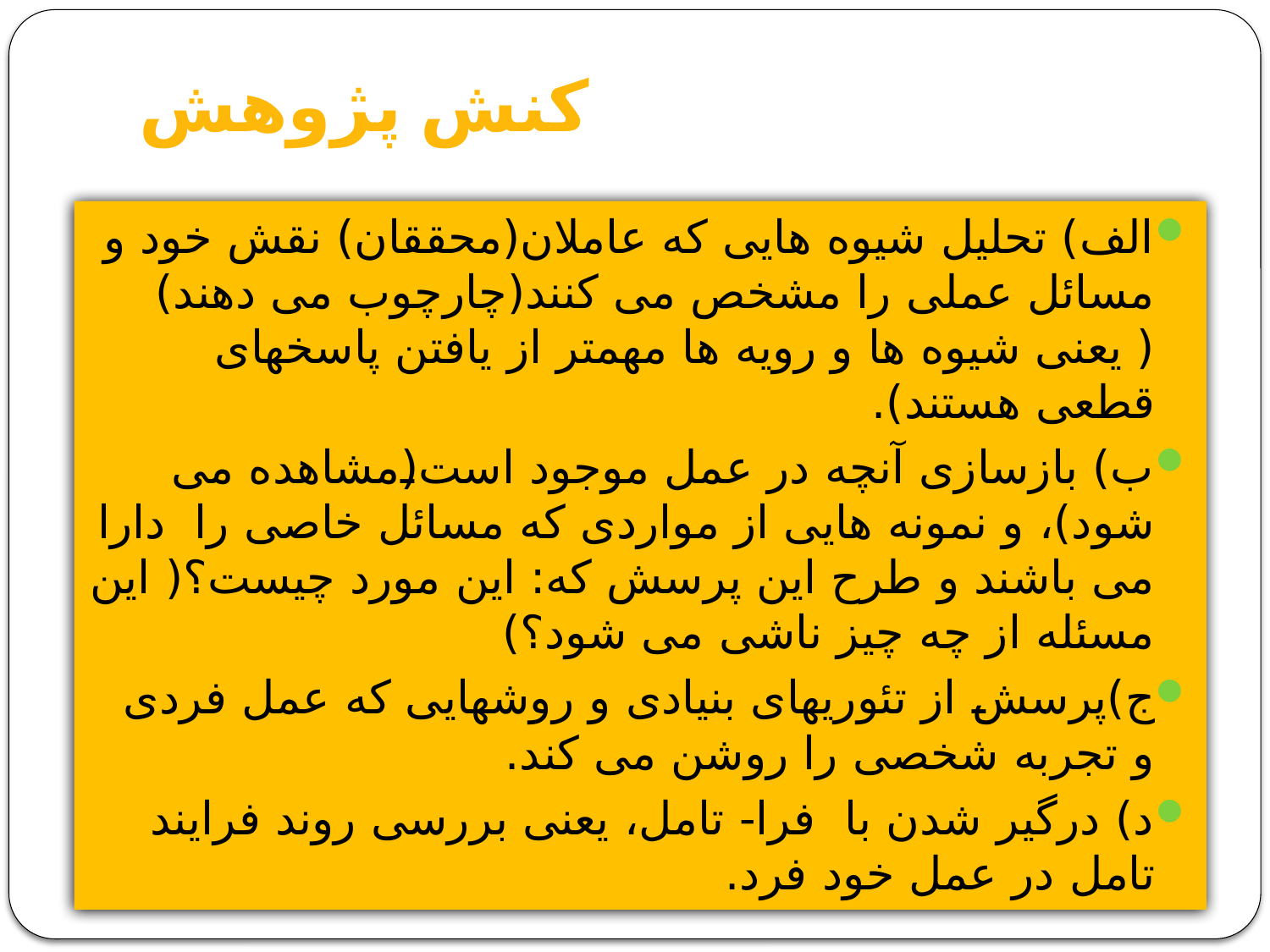

# کنش پژوهش
الف) تحلیل شیوه هایی که عاملان(محققان) نقش خود و مسائل عملی را مشخص می کنند(چارچوب می دهند)( یعنی شیوه ها و رویه ها مهمتر از یافتن پاسخهای قطعی هستند).
ب) بازسازی آنچه در عمل موجود است(مشاهده می شود)، و نمونه هایی از مواردی که مسائل خاصی را  دارا می باشند و طرح این پرسش که: این مورد چیست؟( این مسئله از چه چیز ناشی می شود؟)
ج)پرسش از تئوریهای بنیادی و روشهایی که عمل فردی  و تجربه شخصی را روشن می کند.
د) درگیر شدن با  فرا- تامل، یعنی بررسی روند فرایند تامل در عمل خود فرد.